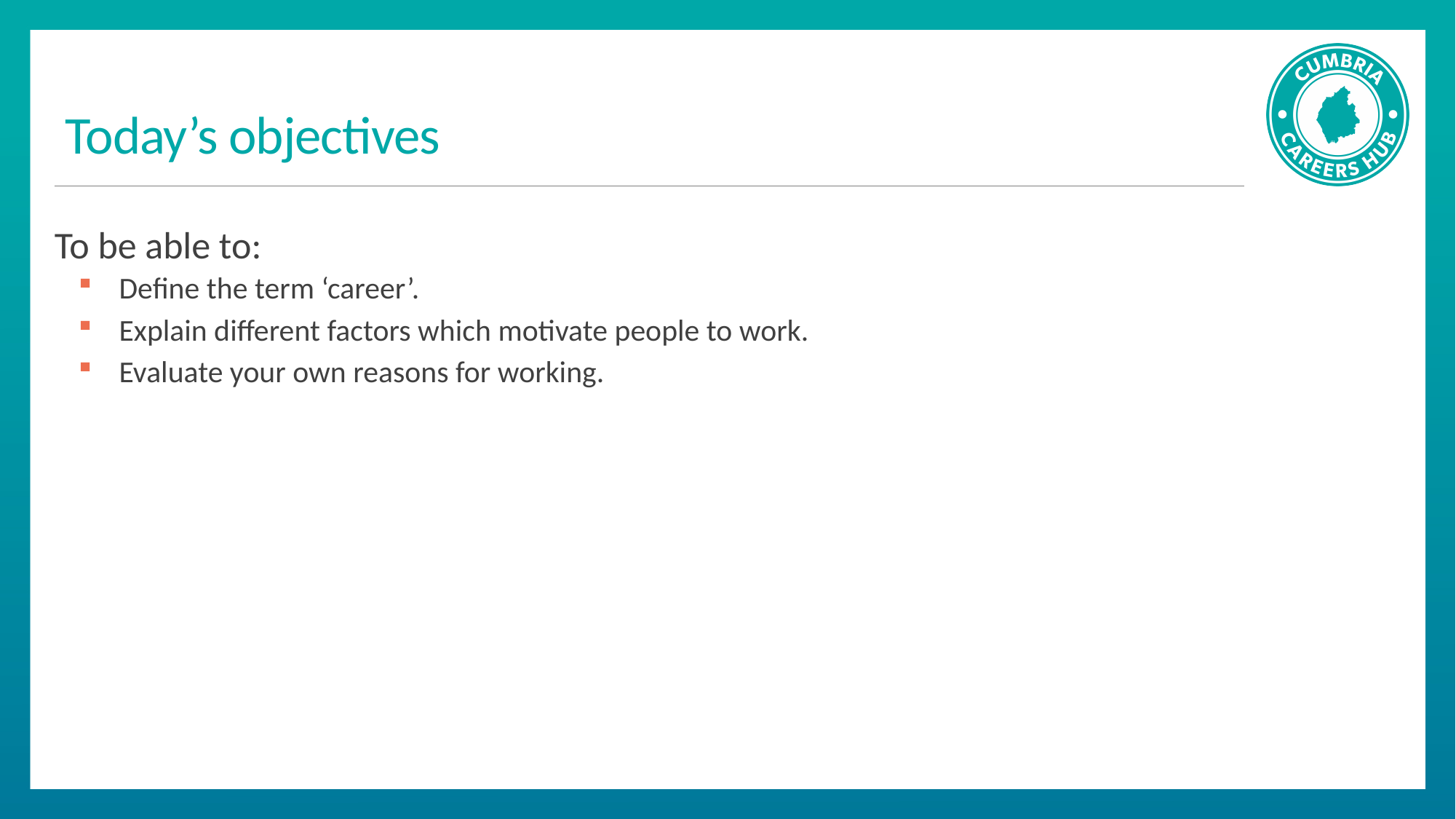

# Today’s objectives
To be able to:
Define the term ‘career’.
Explain different factors which motivate people to work.
Evaluate your own reasons for working.